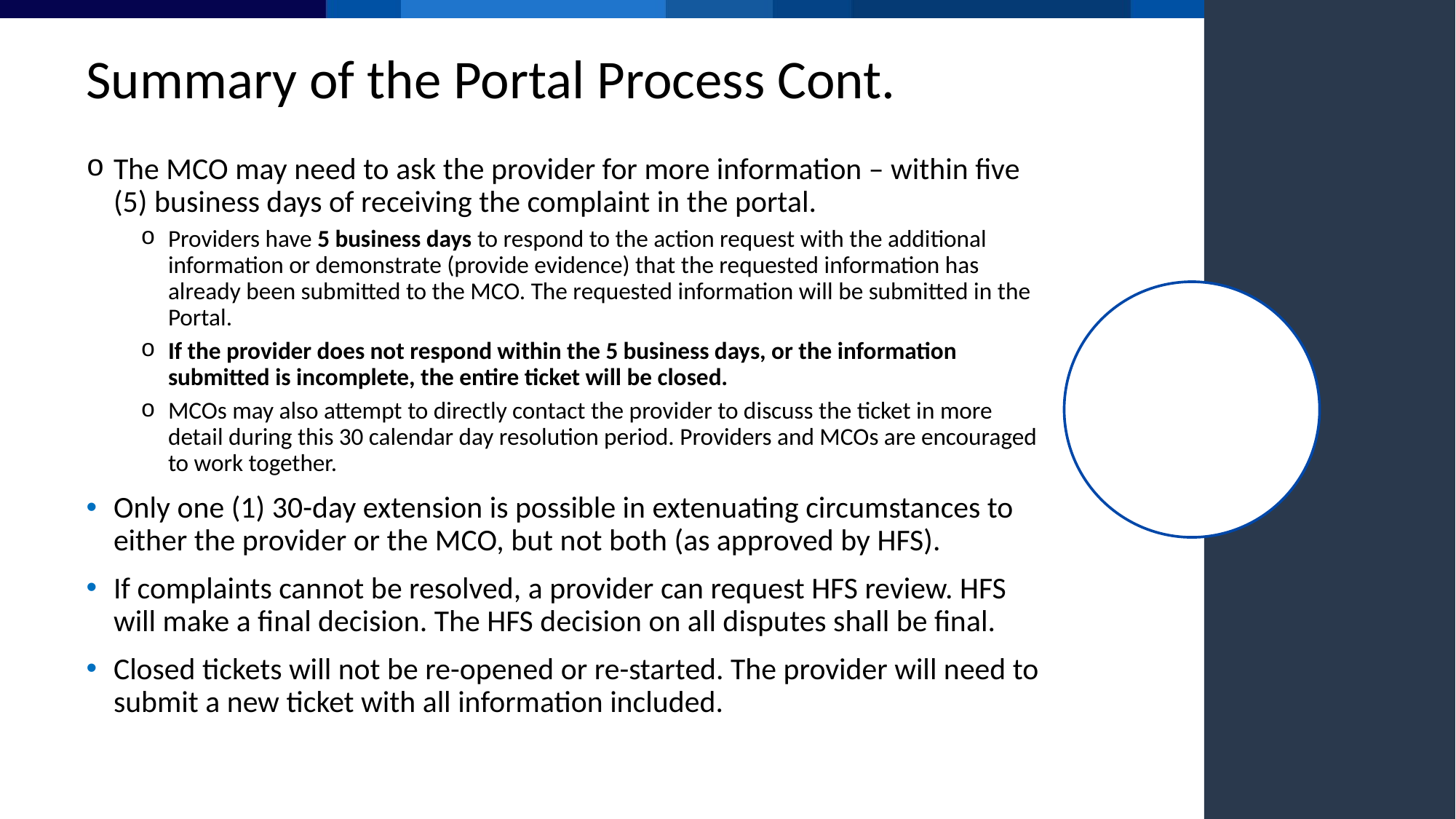

# Summary of the Portal Process Cont.
The MCO may need to ask the provider for more information – within five (5) business days of receiving the complaint in the portal.
Providers have 5 business days to respond to the action request with the additional information or demonstrate (provide evidence) that the requested information has already been submitted to the MCO. The requested information will be submitted in the Portal.
If the provider does not respond within the 5 business days, or the information submitted is incomplete, the entire ticket will be closed.
MCOs may also attempt to directly contact the provider to discuss the ticket in more detail during this 30 calendar day resolution period. Providers and MCOs are encouraged to work together.
Only one (1) 30-day extension is possible in extenuating circumstances to either the provider or the MCO, but not both (as approved by HFS).
If complaints cannot be resolved, a provider can request HFS review. HFS will make a final decision. The HFS decision on all disputes shall be final.
Closed tickets will not be re-opened or re-started. The provider will need to submit a new ticket with all information included.